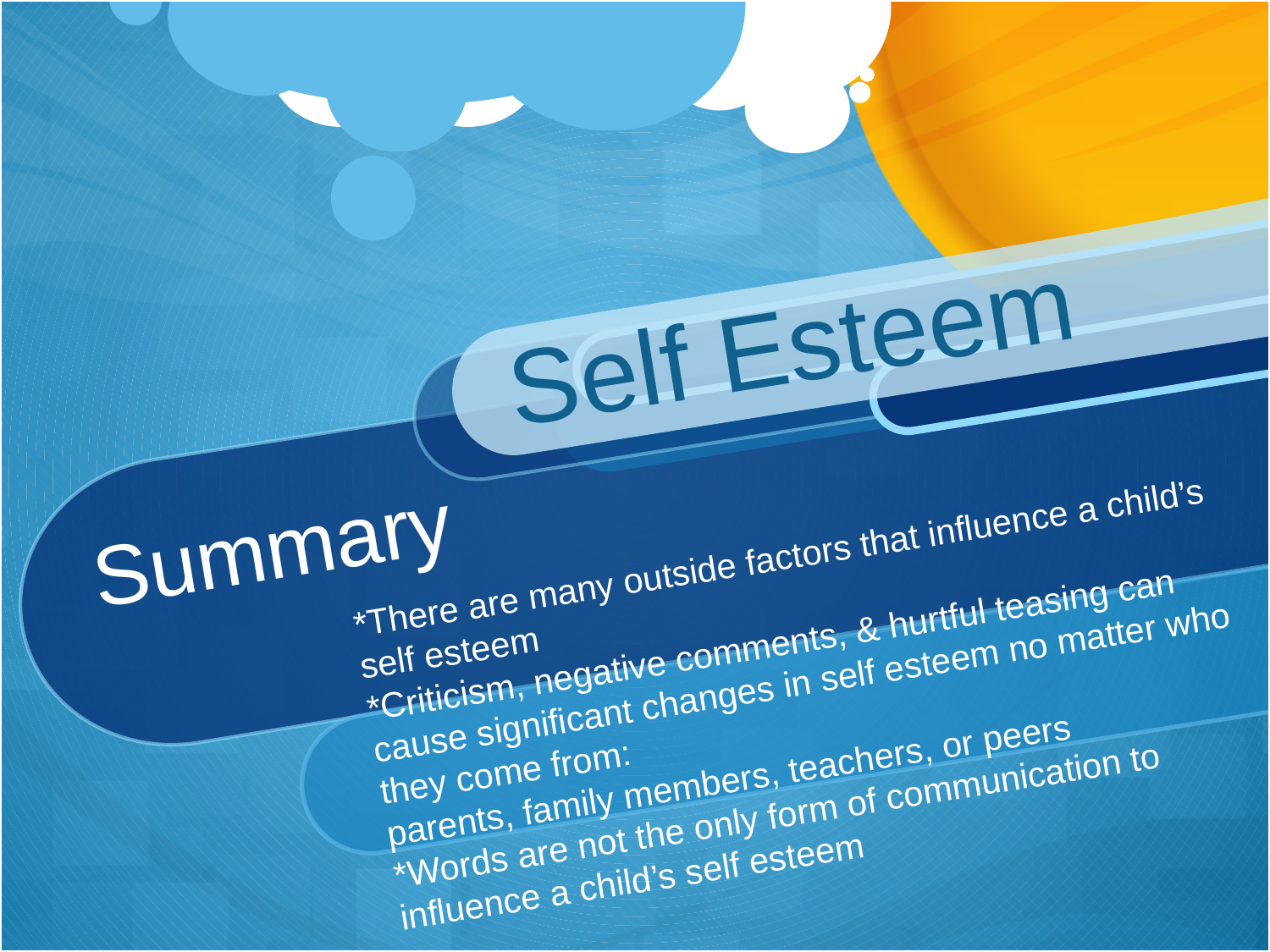

Self Esteem
# Summary
*There are many outside factors that influence a child’s self esteem
*Criticism, negative comments, & hurtful teasing can cause significant changes in self esteem no matter who they come from:
parents, family members, teachers, or peers
*Words are not the only form of communication to influence a child’s self esteem